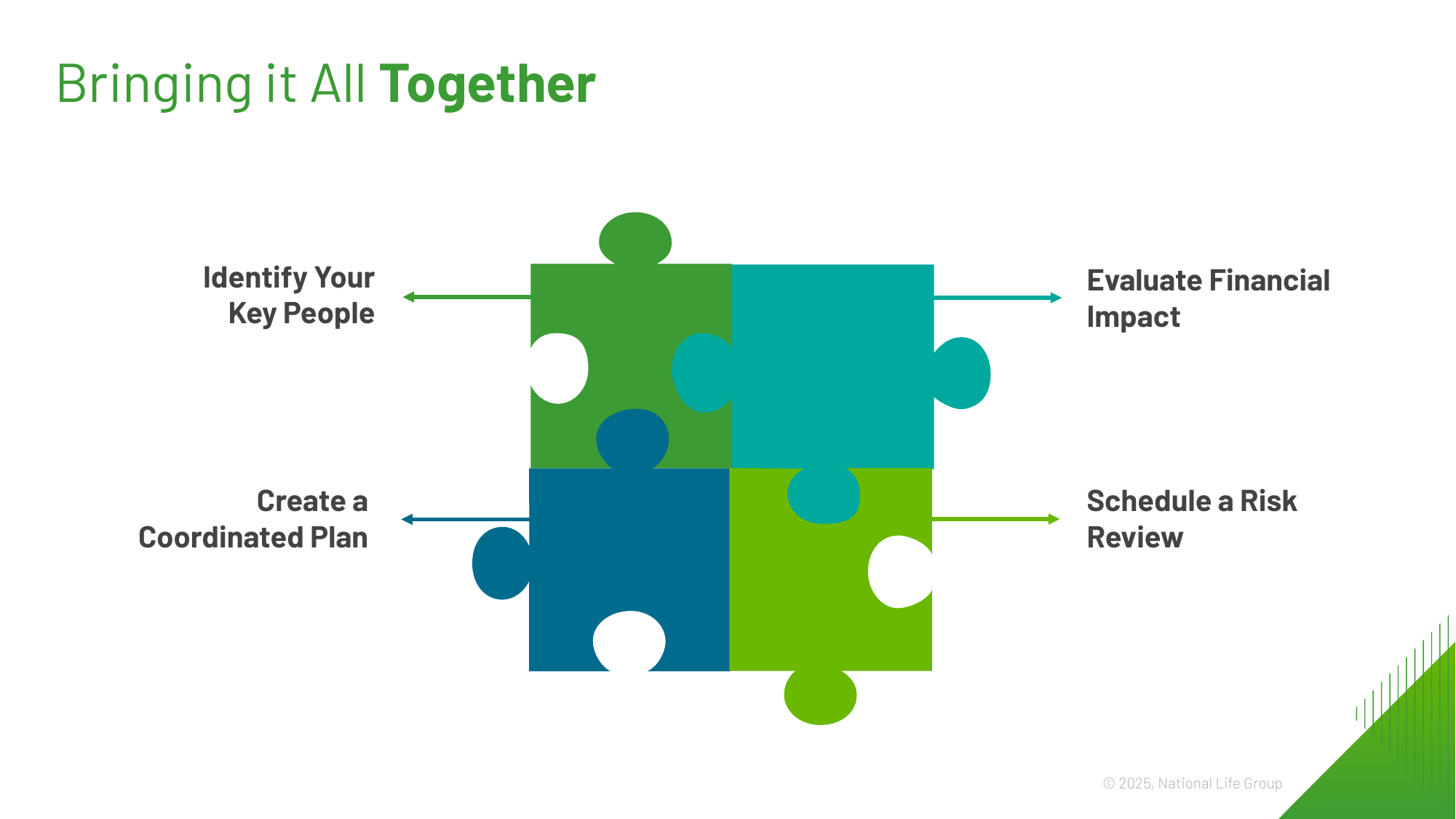

# Bringing it All Together

Identify Your
Key People
Evaluate Financial Impact

Create a Coordinated Plan
Schedule a Risk Review